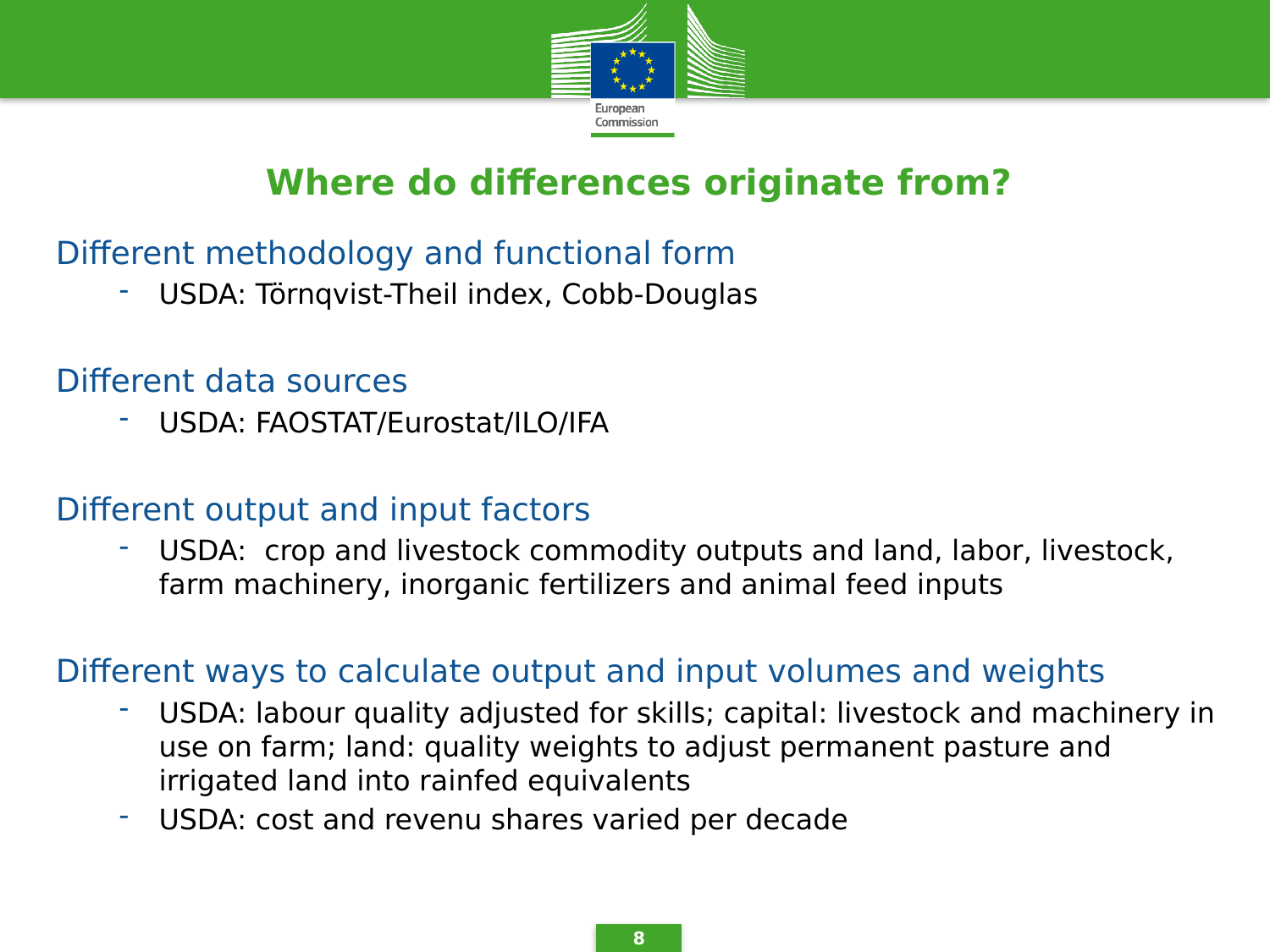

# Where do differences originate from?
Different methodology and functional form
USDA: Törnqvist-Theil index, Cobb-Douglas

Different data sources
USDA: FAOSTAT/Eurostat/ILO/IFA

Different output and input factors
USDA:  crop and livestock commodity outputs and land, labor, livestock, farm machinery, inorganic fertilizers and animal feed inputs

Different ways to calculate output and input volumes and weights
USDA: labour quality adjusted for skills; capital: livestock and machinery in use on farm; land: quality weights to adjust permanent pasture and irrigated land into rainfed equivalents
USDA: cost and revenu shares varied per decade
8